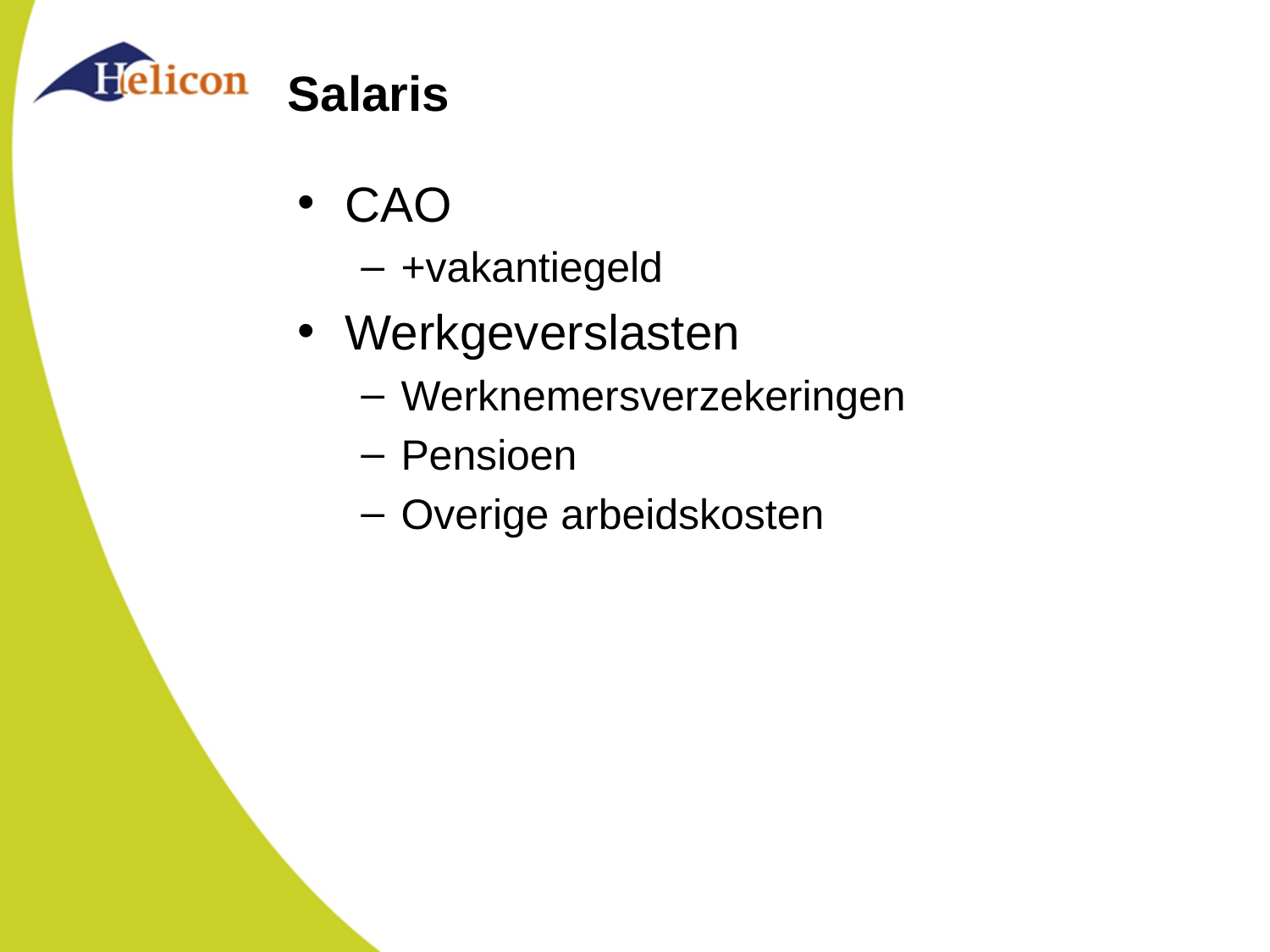

# Salaris
CAO
+vakantiegeld
Werkgeverslasten
Werknemersverzekeringen
Pensioen
Overige arbeidskosten